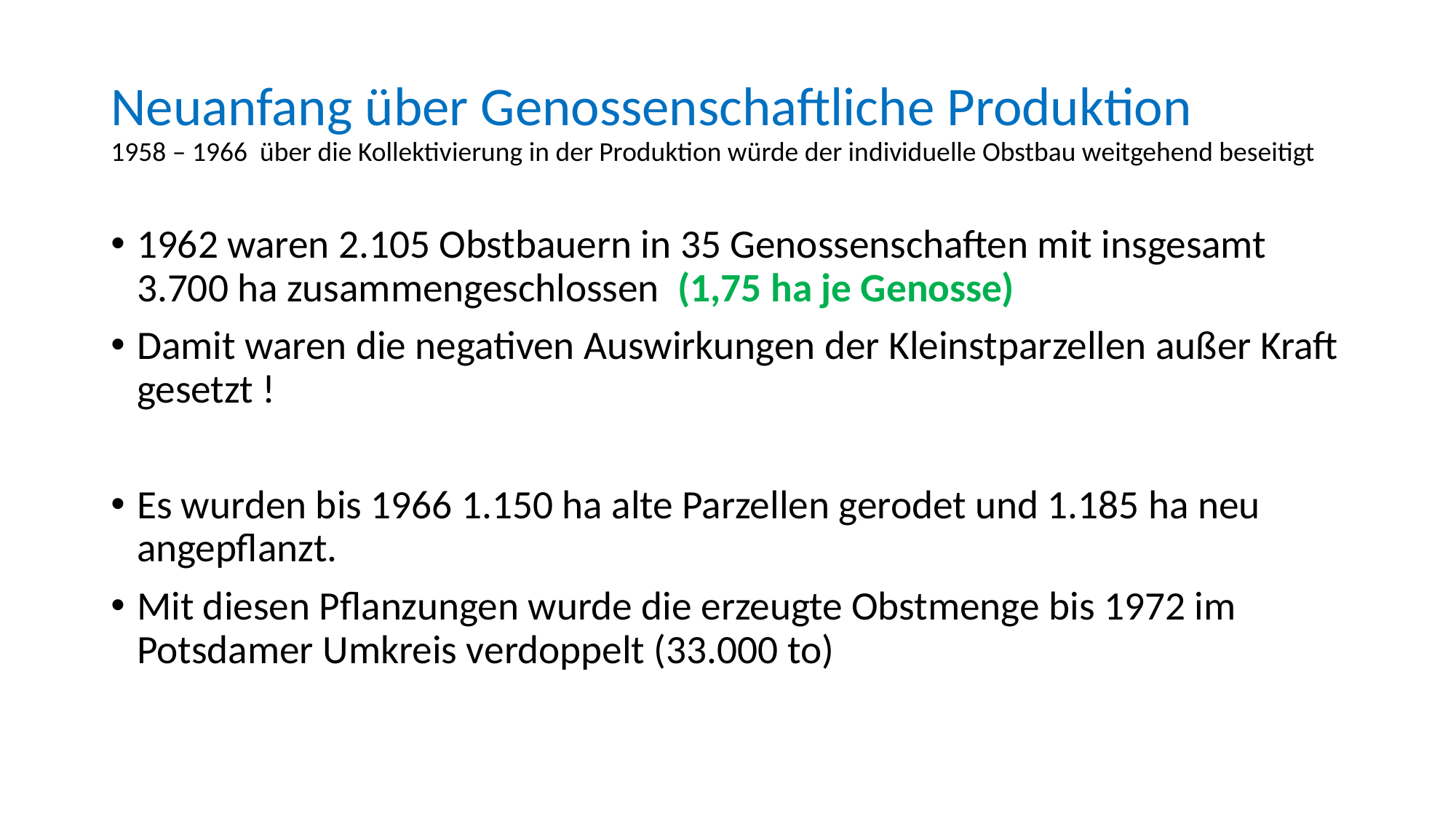

# Neuanfang über Genossenschaftliche Produktion 1958 – 1966  über die Kollektivierung in der Produktion würde der individuelle Obstbau weitgehend beseitigt
1962 waren 2.105 Obstbauern in 35 Genossenschaften mit insgesamt 3.700 ha zusammengeschlossen  (1,75 ha je Genosse)
Damit waren die negativen Auswirkungen der Kleinstparzellen außer Kraft gesetzt !

Es wurden bis 1966 1.150 ha alte Parzellen gerodet und 1.185 ha neu angepflanzt.
Mit diesen Pflanzungen wurde die erzeugte Obstmenge bis 1972 im Potsdamer Umkreis verdoppelt (33.000 to)